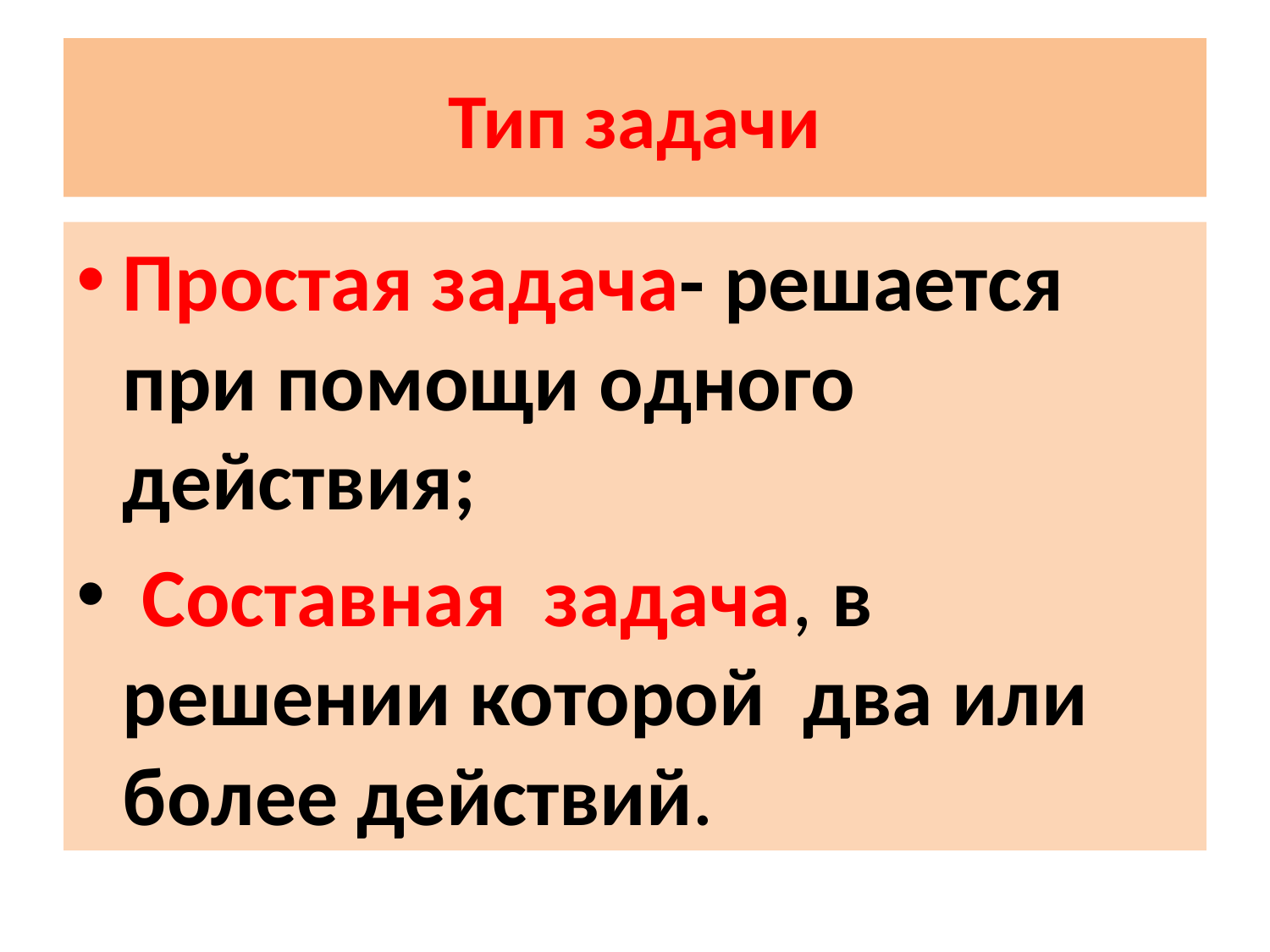

# Тип задачи
Простая задача- решается при помощи одного действия;
 Составная  задача, в решении которой  два или более действий.